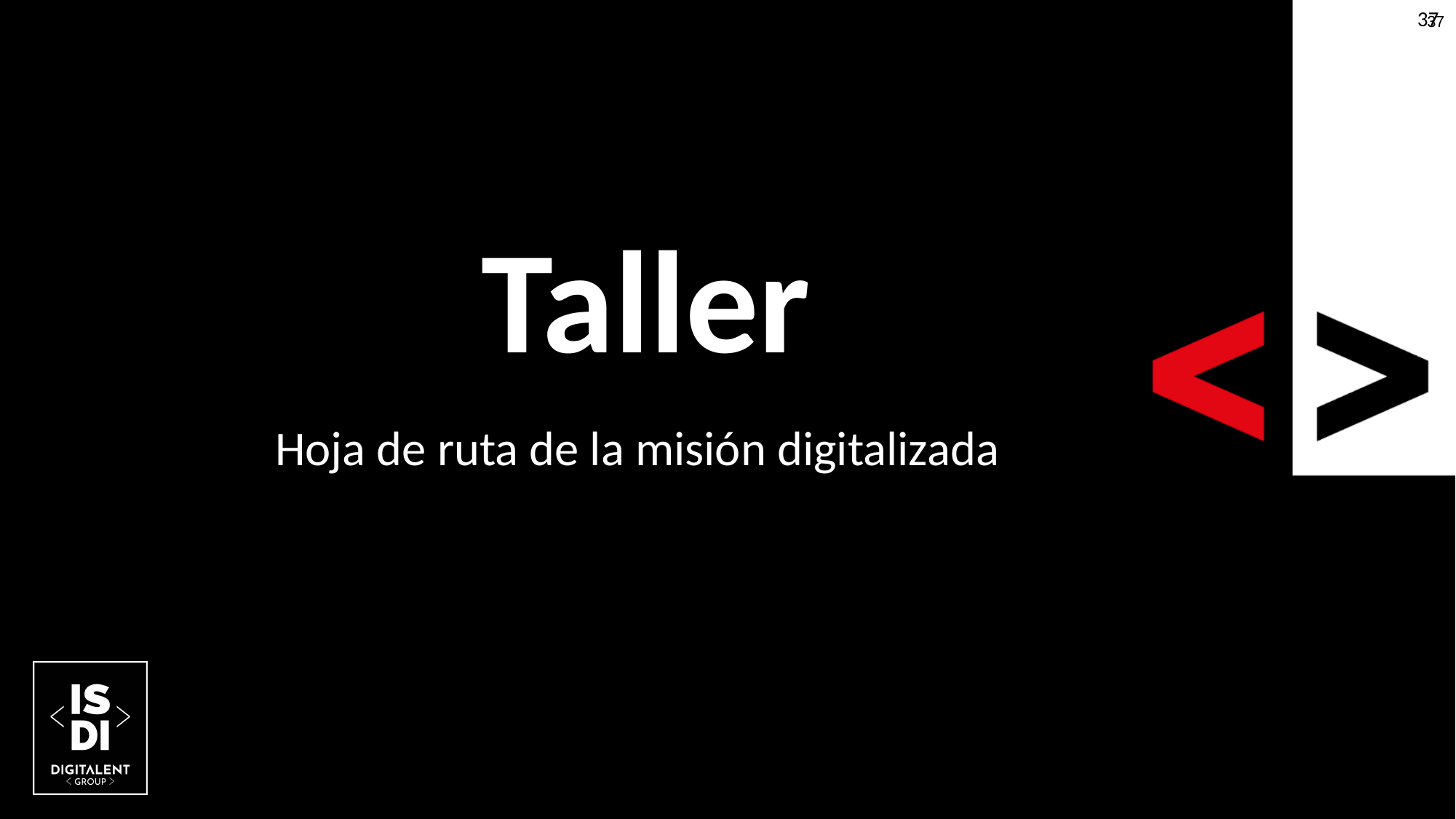

37
37
Taller
Hoja de ruta de la misión digitalizada